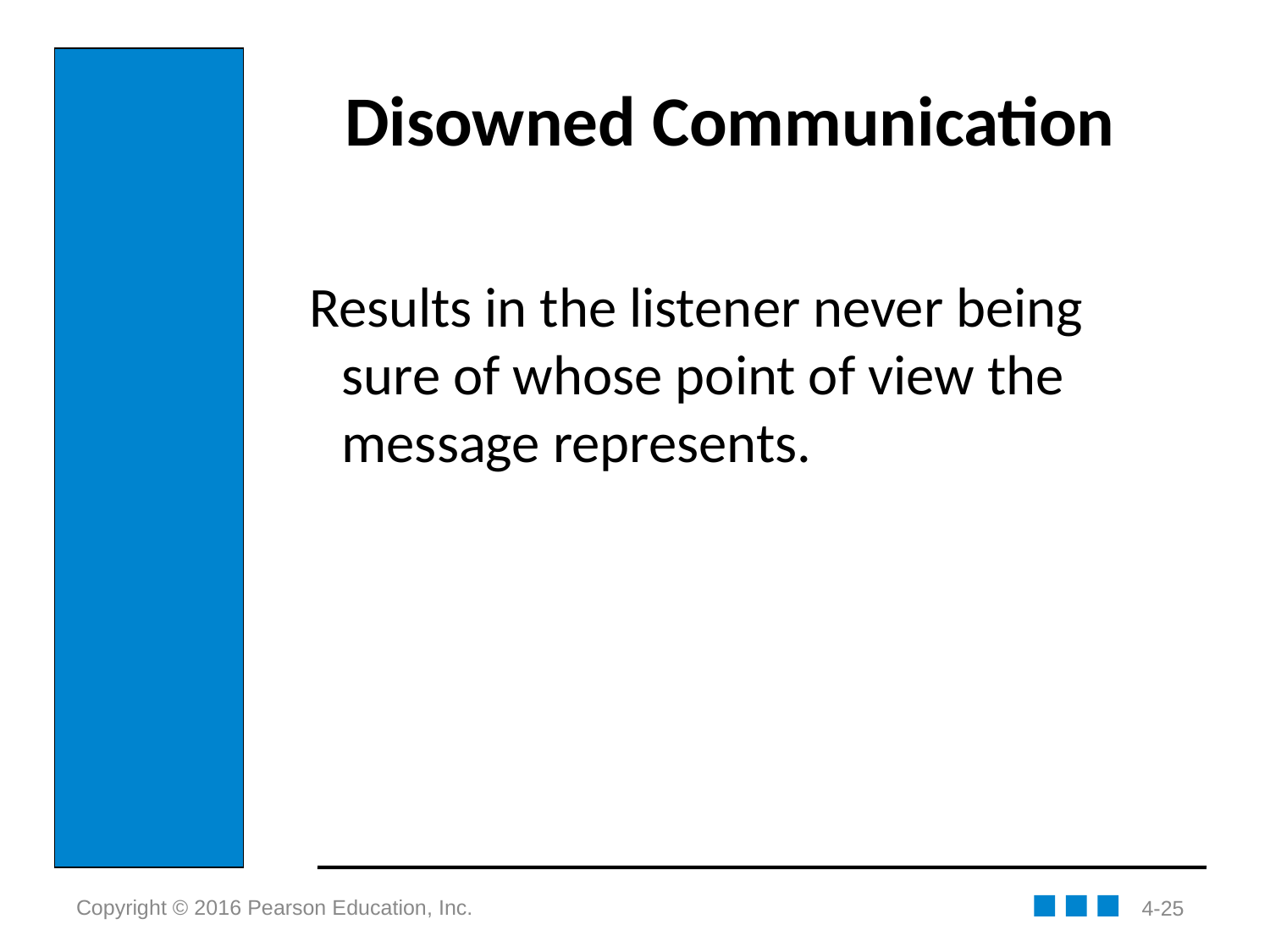

# Disowned Communication

Results in the listener never being sure of whose point of view the message represents.

4-25
Copyright © 2016 Pearson Education, Inc.